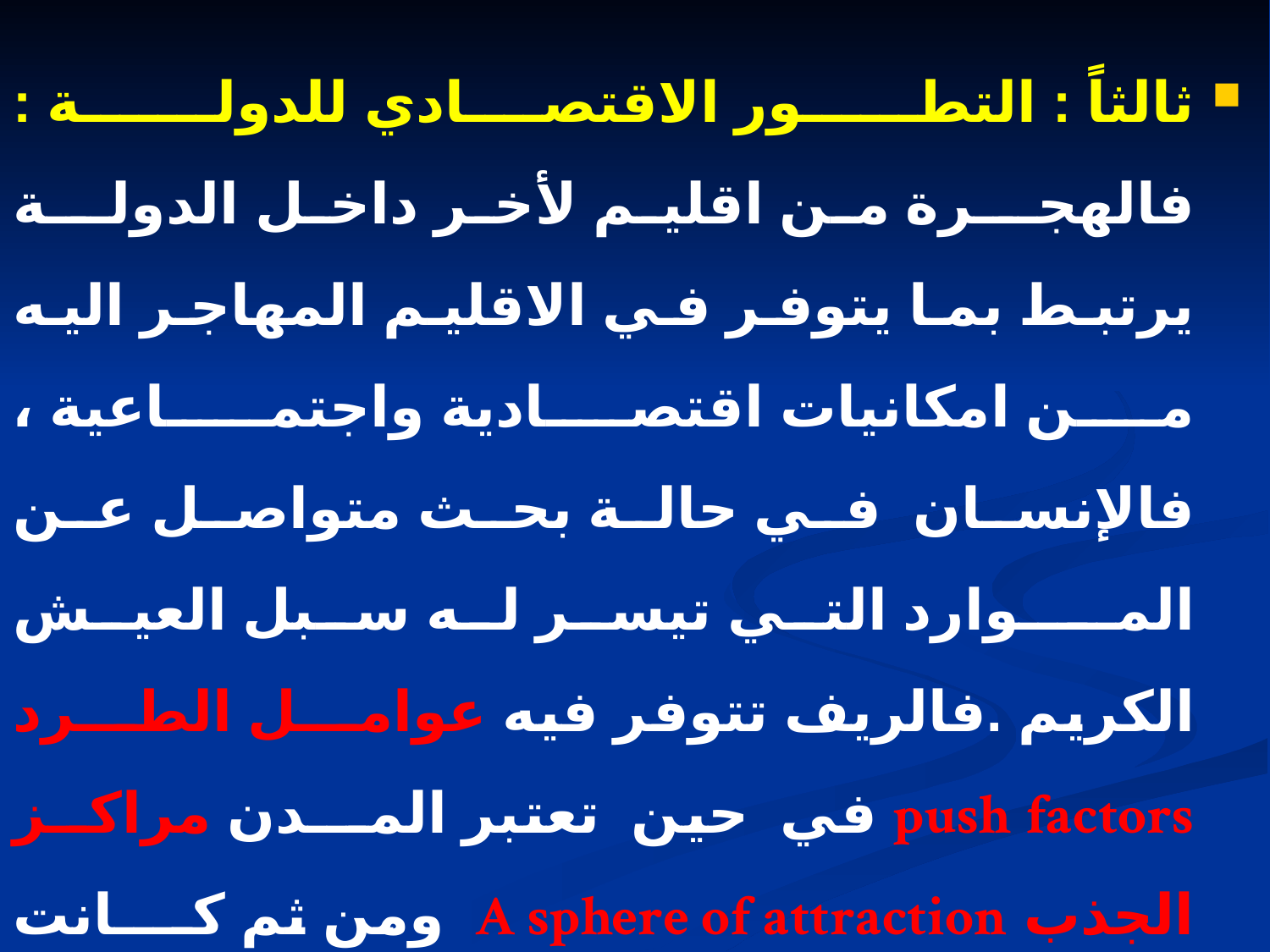

ثالثاً : التطــور الاقتصادي للدولـــة : فالهجــرة من اقليم لأخر داخل الدولــة يرتبط بما يتوفر في الاقليم المهاجر اليه من امكانيات اقتصادية واجتمـاعية ، فالإنسان  في حالة بحث متواصل عن المـــوارد التي تيسر له سبل العيش الكريم .فالريف تتوفر فيه عوامـــل الطـــرد push factors في  حين  تعتبر المـــدن مراكــز الجذب A sphere of attraction  ومن ثم كــــانت الهـــــجرة مــــن الــــــــريف الى المـــــــدن Rural urban migration  احدى المظاهر الحديثة للهـجرة الداخلية المرتبطة بمراكز الانتـاج الصناعي والخدمات في المدينة .